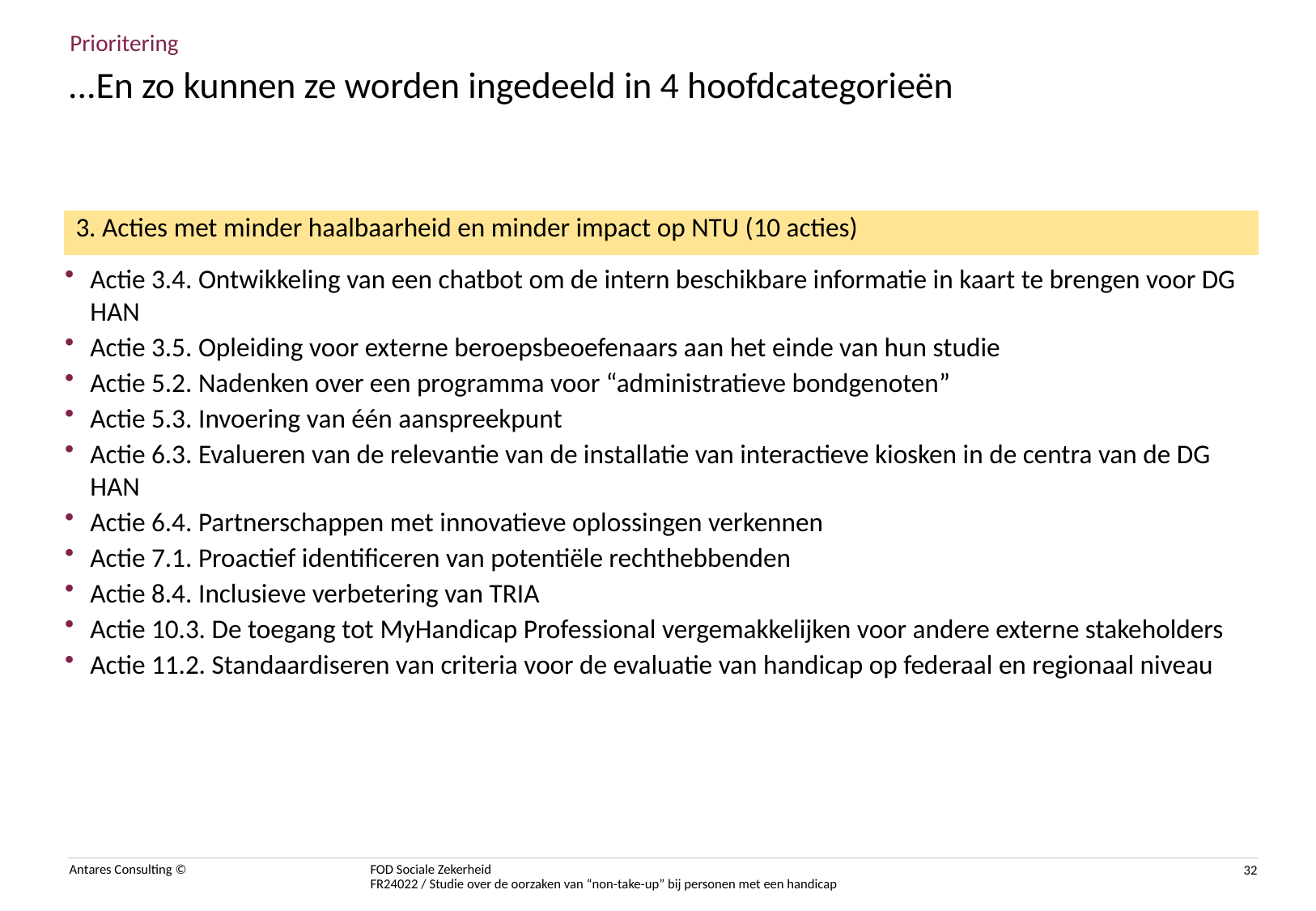

Prioritering
# ...En zo kunnen ze worden ingedeeld in 4 hoofdcategorieën
| 3. Acties met minder haalbaarheid en minder impact op NTU (10 acties) |
| --- |
Actie 3.4. Ontwikkeling van een chatbot om de intern beschikbare informatie in kaart te brengen voor DG HAN
Actie 3.5. Opleiding voor externe beroepsbeoefenaars aan het einde van hun studie
Actie 5.2. Nadenken over een programma voor “administratieve bondgenoten”
Actie 5.3. Invoering van één aanspreekpunt
Actie 6.3. Evalueren van de relevantie van de installatie van interactieve kiosken in de centra van de DG HAN
Actie 6.4. Partnerschappen met innovatieve oplossingen verkennen
Actie 7.1. Proactief identificeren van potentiële rechthebbenden
Actie 8.4. Inclusieve verbetering van TRIA
Actie 10.3. De toegang tot MyHandicap Professional vergemakkelijken voor andere externe stakeholders
Actie 11.2. Standaardiseren van criteria voor de evaluatie van handicap op federaal en regionaal niveau